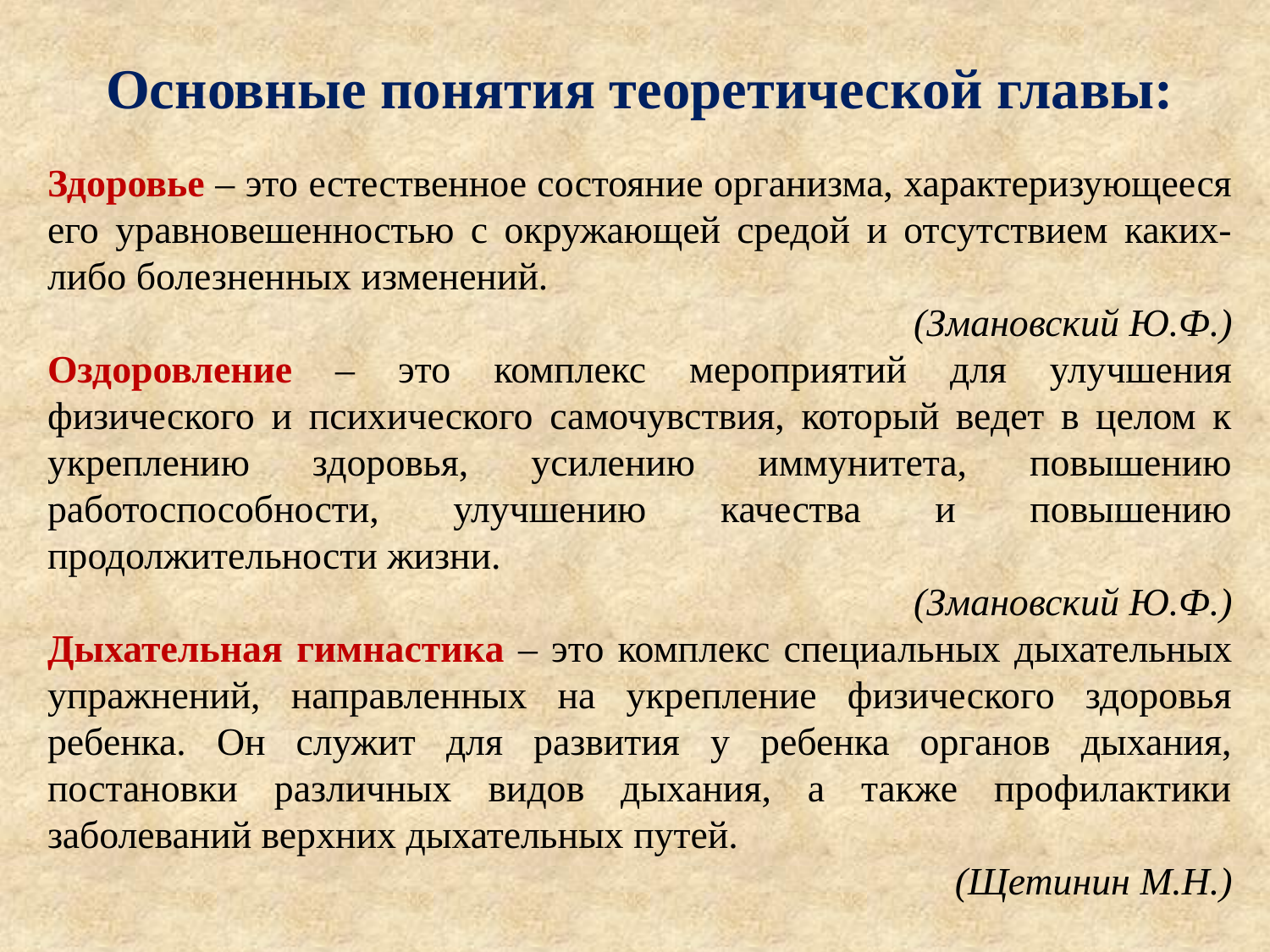

Основные понятия теоретической главы:

Здоровье – это естественное состояние организма, характеризующееся его уравновешенностью с окружающей средой и отсутствием каких-либо болезненных изменений.
 (Змановский Ю.Ф.)
Оздоровление – это комплекс мероприятий для улучшения физического и психического самочувствия, который ведет в целом к укреплению здоровья, усилению иммунитета, повышению работоспособности, улучшению качества и повышению продолжительности жизни.
(Змановский Ю.Ф.)
Дыхательная гимнастика – это комплекс специальных дыхательных упражнений, направленных на укрепление физического здоровья ребенка. Он служит для развития у ребенка органов дыхания, постановки различных видов дыхания, а также профилактики заболеваний верхних дыхательных путей.
(Щетинин М.Н.)